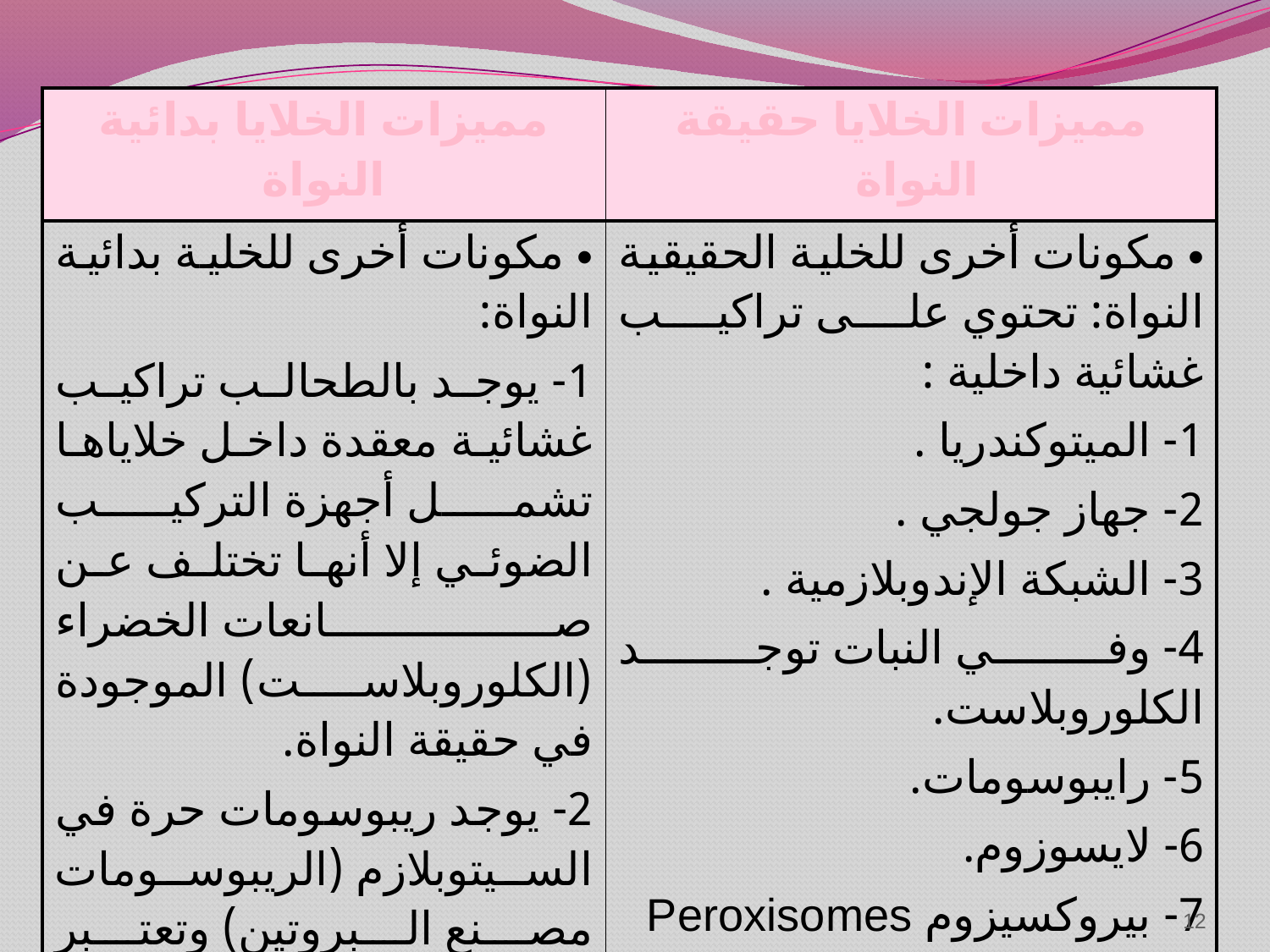

| مميزات الخلايا بدائية النواة | مميزات الخلايا حقيقة النواة |
| --- | --- |
| مكونات أخرى للخلية بدائية النواة: 1- يوجد بالطحالب تراكيب غشائية معقدة داخل خلاياها تشمل أجهزة التركيب الضوئي إلا أنها تختلف عن صانعات الخضراء (الكلوروبلاست) الموجودة في حقيقة النواة. 2- يوجد ريبوسومات حرة في السيتوبلازم (الريبوسومات مصنع البروتين) وتعتبر الريبوسومات العضيات الحقيقية الوحيدة في بدائية النواة. 3- لها زوائد مثل أسواط الحركة وأهداب. | مكونات أخرى للخلية الحقيقية النواة: تحتوي على تراكيب غشائية داخلية : 1- الميتوكندريا . 2- جهاز جولجي . 3- الشبكة الإندوبلازمية . 4- وفي النبات توجد الكلوروبلاست. 5- رايبوسومات. 6- لايسوزوم. 7- بيروكسيزوم Peroxisomes 8- قد توجد أسواط وأهداب فيها إلا أن تركيبها يختلف عن بدائية النواة. |
12